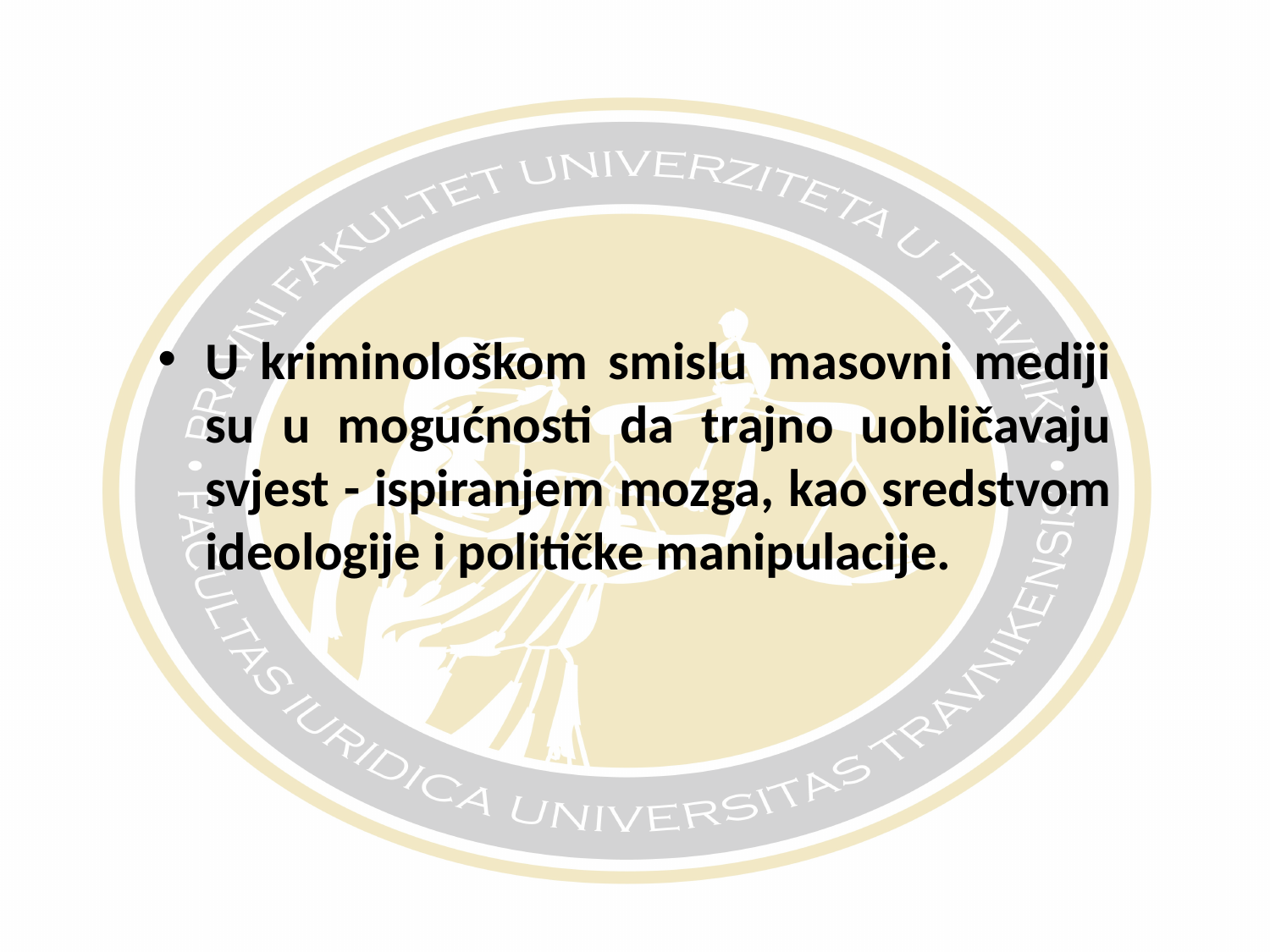

#

U kriminološkom smislu masovni mediji su u mogućnosti da trajno uobličavaju svjest - ispiranjem mozga, kao sredstvom ideologije i političke manipulacije.